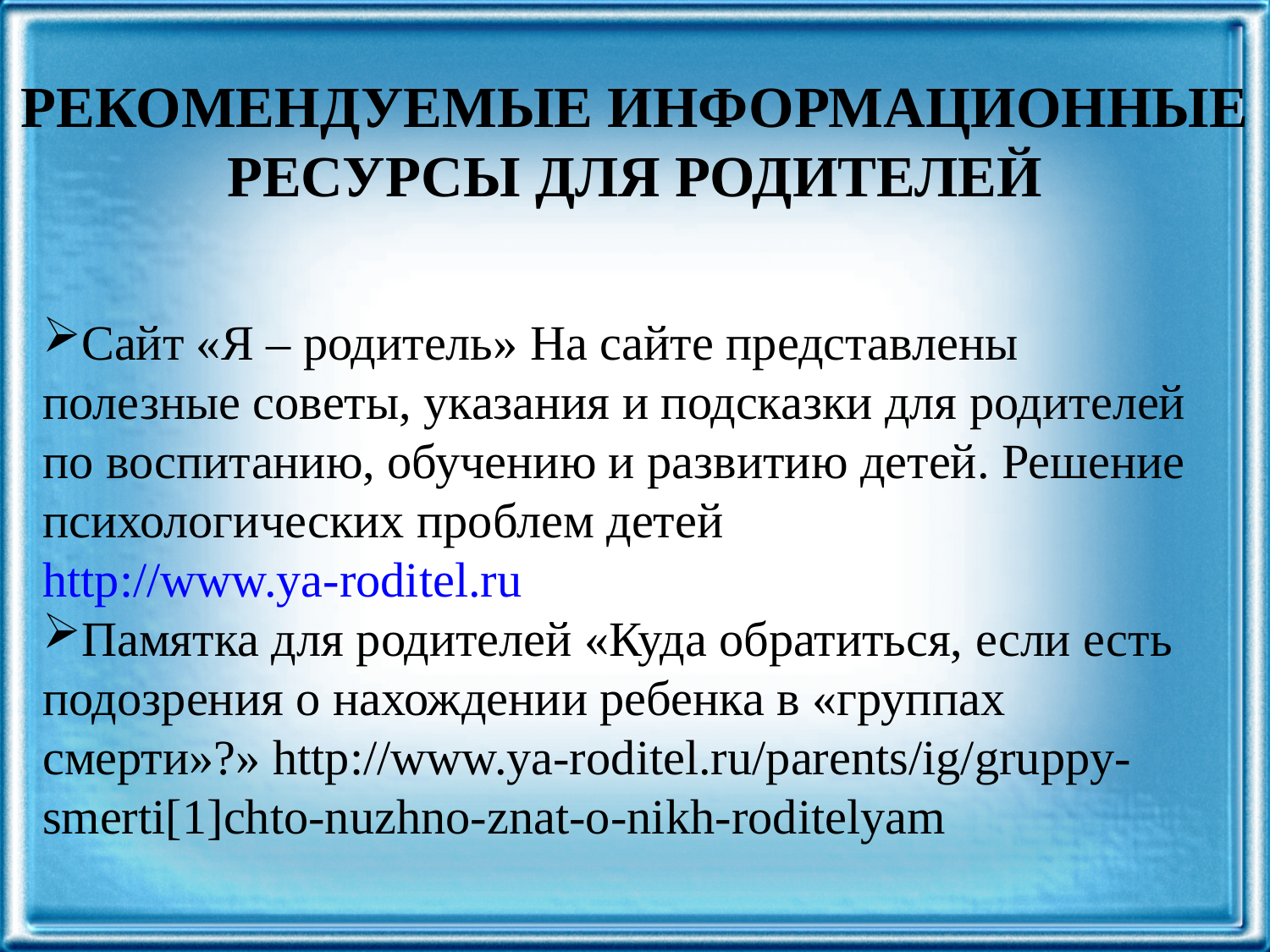

# РЕКОМЕНДУЕМЫЕ ИНФОРМАЦИОННЫЕ РЕСУРСЫ ДЛЯ РОДИТЕЛЕЙ
Сайт «Я – родитель» На сайте представлены полезные советы, указания и подсказки для родителей по воспитанию, обучению и развитию детей. Решение психологических проблем детей http://www.ya-roditel.ru
Памятка для родителей «Куда обратиться, если есть подозрения о нахождении ребенка в «группах смерти»?» http://www.ya-roditel.ru/parents/ig/gruppy-smerti[1]chto-nuzhno-znat-o-nikh-roditelyam